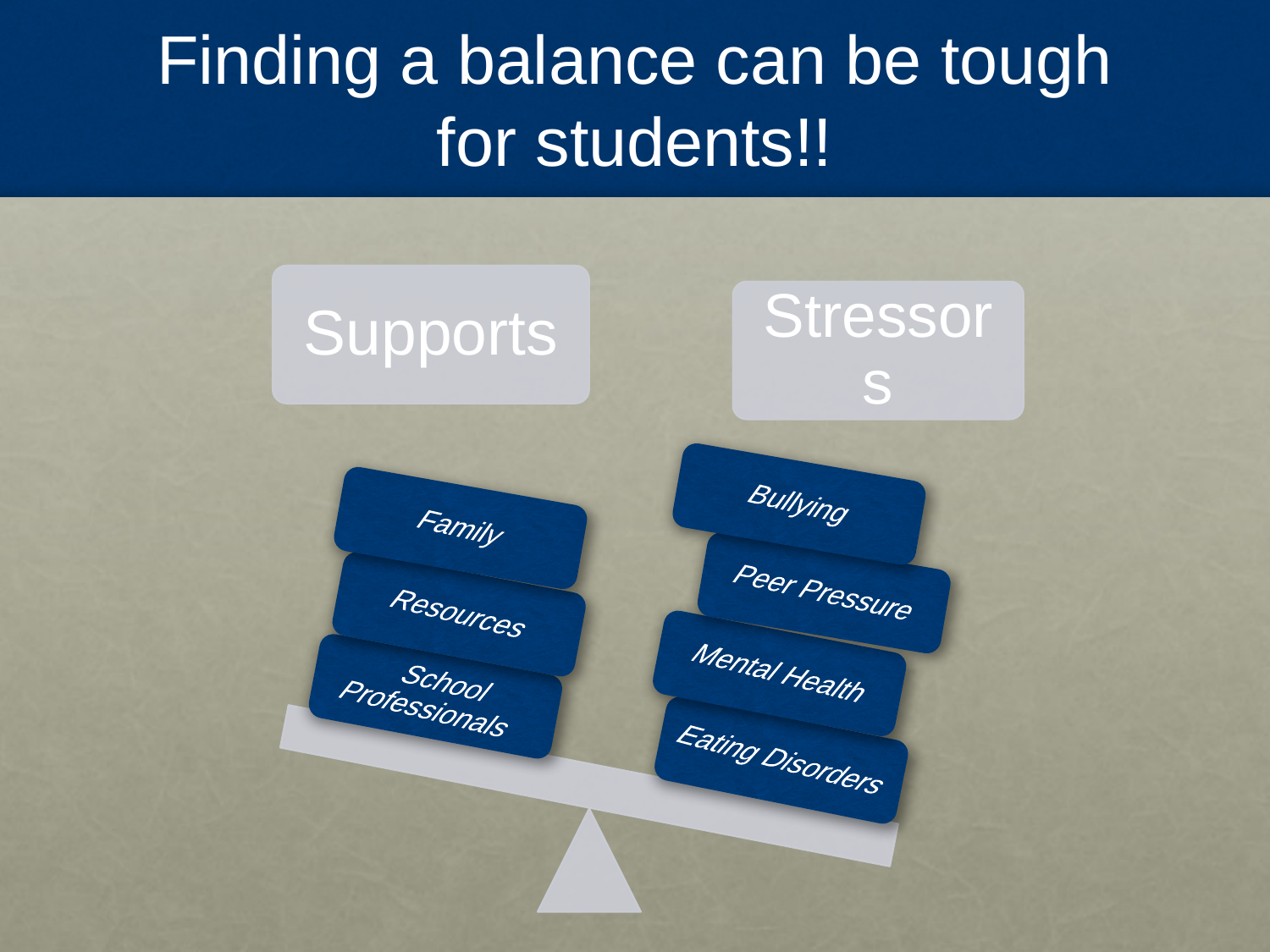

# Finding a balance can be tough for students!!
Supports
Stressors
Eating Disorders
Mental Health
Peer Pressure
Bullying
School Professionals
Resources
Family